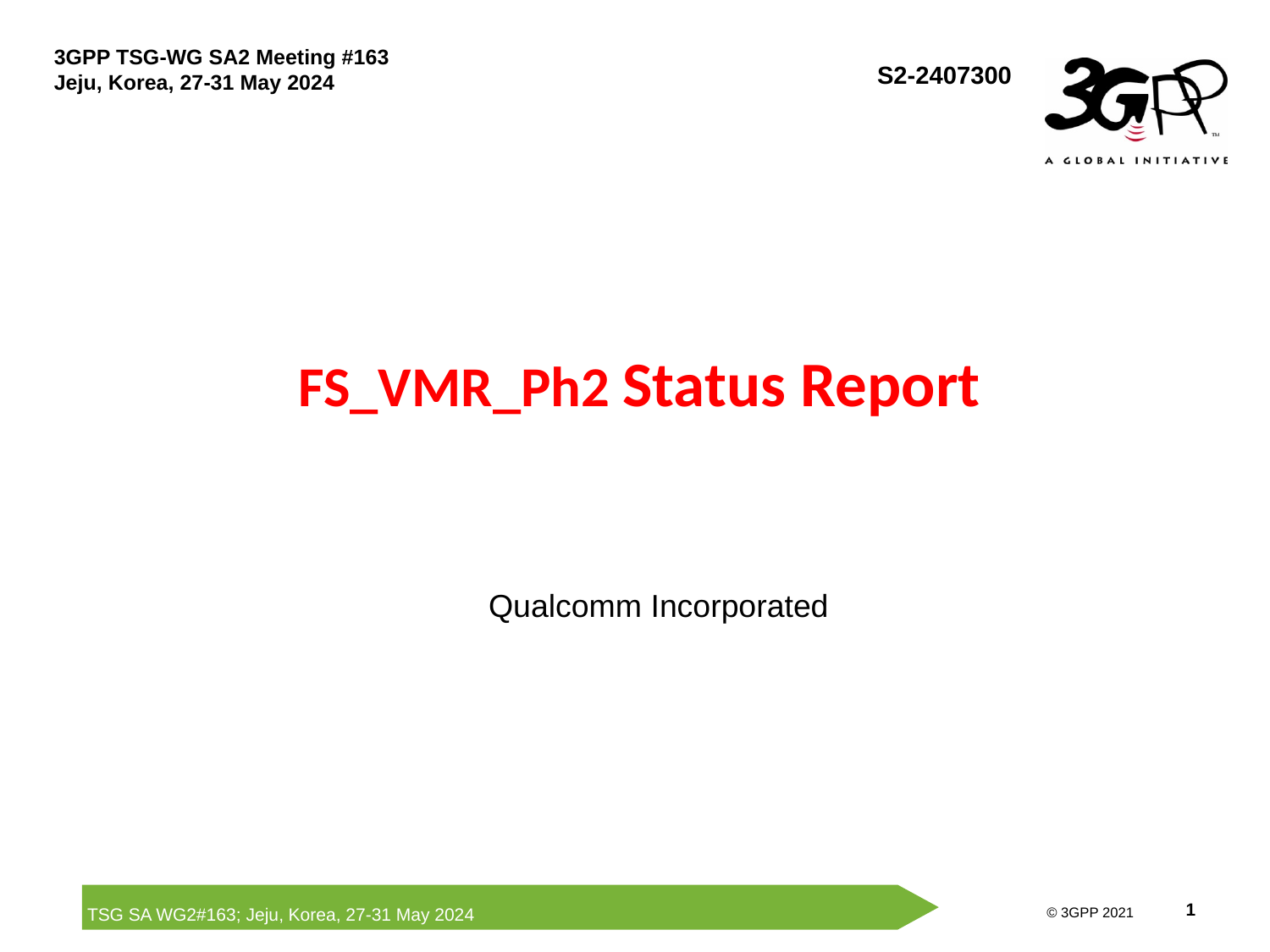

S2-2407300
# FS_VMR_Ph2 Status Report
Qualcomm Incorporated